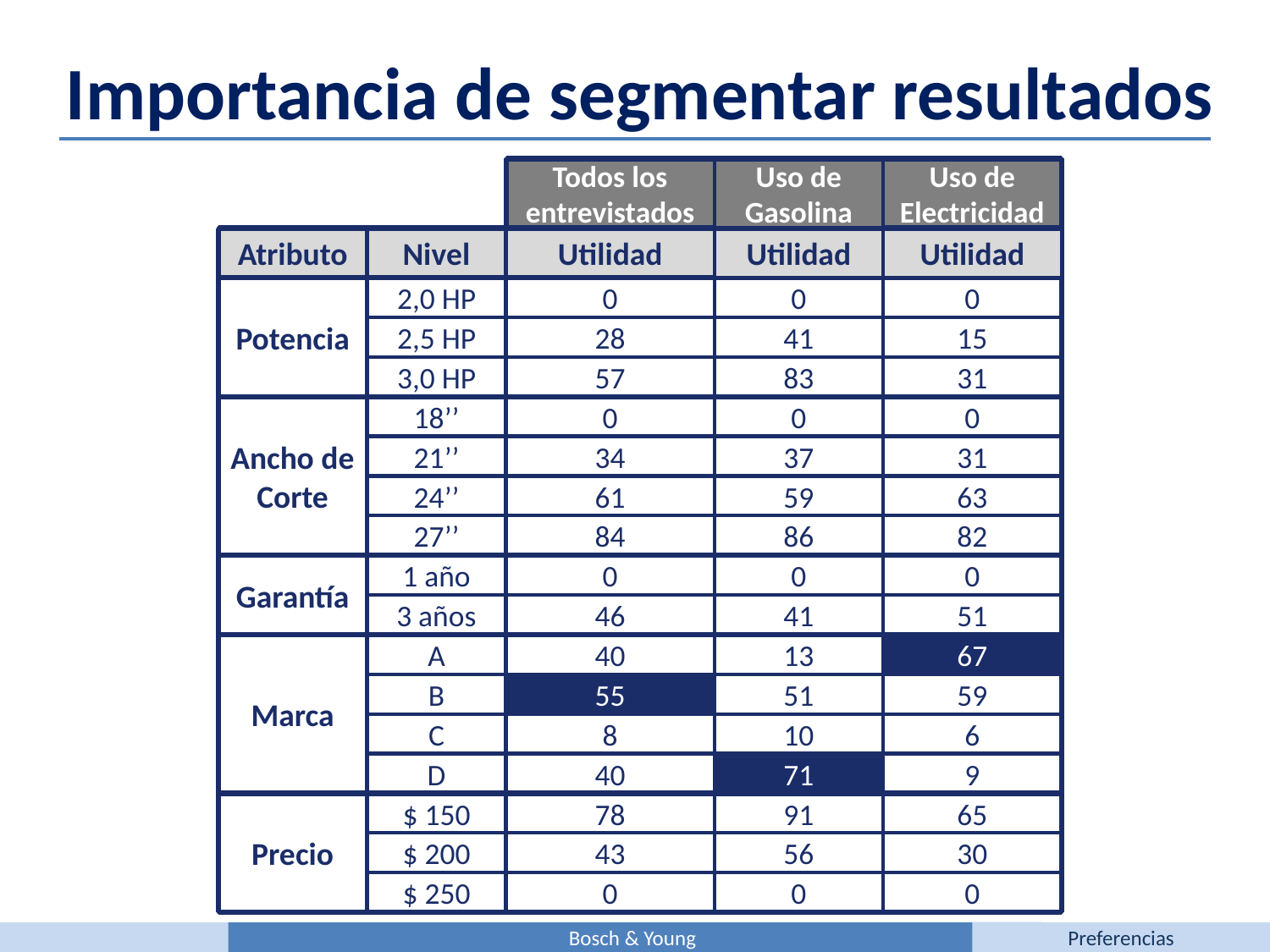

Importancia de segmentar resultados
Todos los entrevistados
Uso de Gasolina
Uso de Electricidad
Atributo
Nivel
Utilidad
Utilidad
Utilidad
Potencia
2,0 HP
0
0
0
2,5 HP
28
41
15
3,0 HP
57
83
31
Ancho de Corte
18’’
0
0
0
21’’
34
37
31
24’’
61
59
63
27’’
84
86
82
Garantía
1 año
0
0
0
3 años
46
41
51
Marca
A
40
13
67
B
55
51
59
C
8
10
6
D
40
71
9
Precio
$ 150
78
91
65
$ 200
43
56
30
$ 250
0
0
0
67
55
71

Bosch & Young
Preferencias